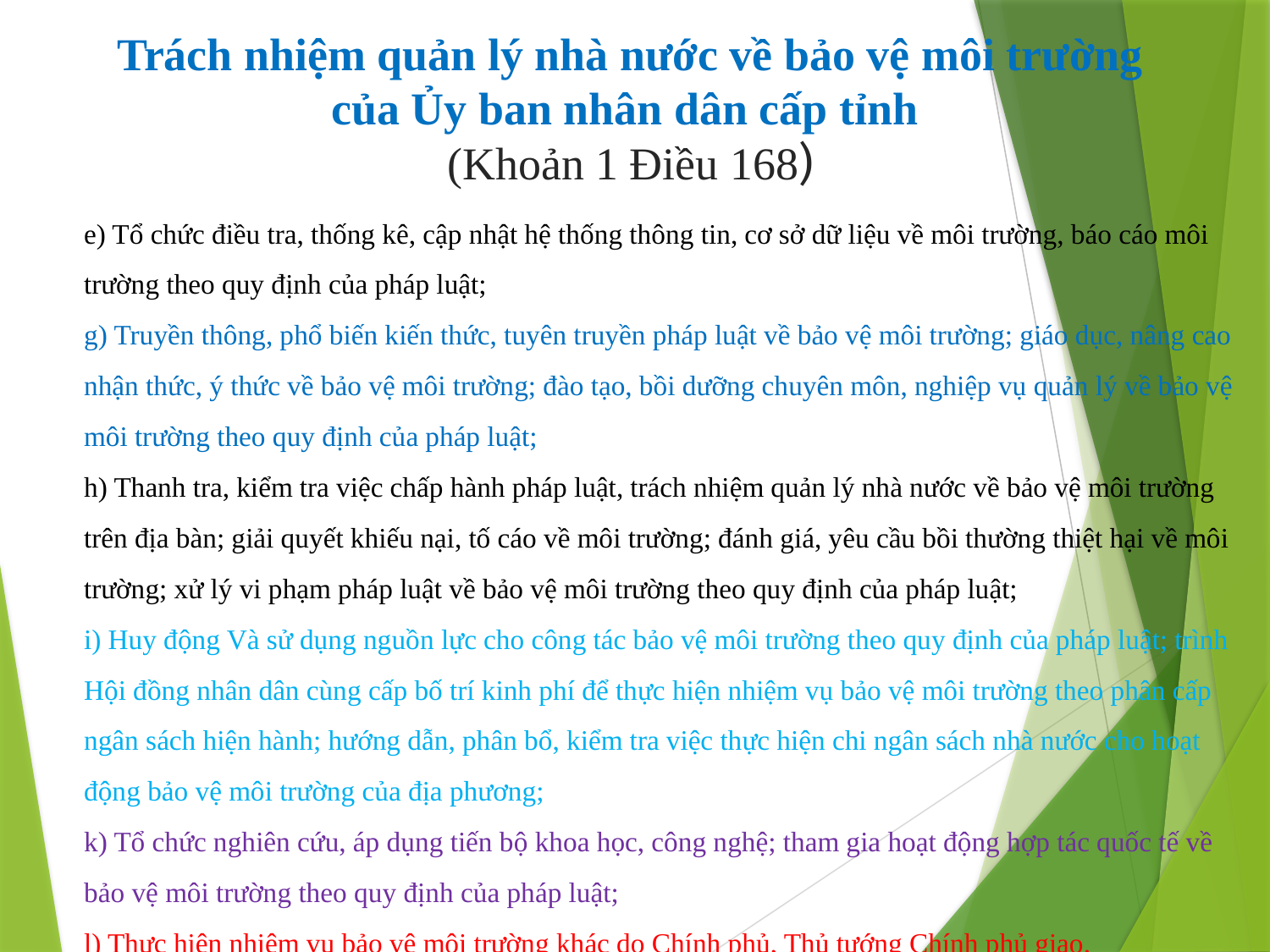

# Trách nhiệm quản lý nhà nước về bảo vệ môi trường của Ủy ban nhân dân cấp tỉnh (Khoản 1 Điều 168)
e) Tổ chức điều tra, thống kê, cập nhật hệ thống thông tin, cơ sở dữ liệu về môi trường, báo cáo môi trường theo quy định của pháp luật;
g) Truyền thông, phổ biến kiến thức, tuyên truyền pháp luật về bảo vệ môi trường; giáo dục, nâng cao nhận thức, ý thức về bảo vệ môi trường; đào tạo, bồi dưỡng chuyên môn, nghiệp vụ quản lý về bảo vệ môi trường theo quy định của pháp luật;
h) Thanh tra, kiểm tra việc chấp hành pháp luật, trách nhiệm quản lý nhà nước về bảo vệ môi trường trên địa bàn; giải quyết khiếu nại, tố cáo về môi trường; đánh giá, yêu cầu bồi thường thiệt hại về môi trường; xử lý vi phạm pháp luật về bảo vệ môi trường theo quy định của pháp luật;
i) Huy động Và sử dụng nguồn lực cho công tác bảo vệ môi trường theo quy định của pháp luật; trình Hội đồng nhân dân cùng cấp bố trí kinh phí để thực hiện nhiệm vụ bảo vệ môi trường theo phân cấp ngân sách hiện hành; hướng dẫn, phân bổ, kiểm tra việc thực hiện chi ngân sách nhà nước cho hoạt động bảo vệ môi trường của địa phương;
k) Tổ chức nghiên cứu, áp dụng tiến bộ khoa học, công nghệ; tham gia hoạt động hợp tác quốc tế về bảo vệ môi trường theo quy định của pháp luật;
l) Thực hiện nhiệm vụ bảo vệ môi trường khác do Chính phủ, Thủ tướng Chính phủ giao.